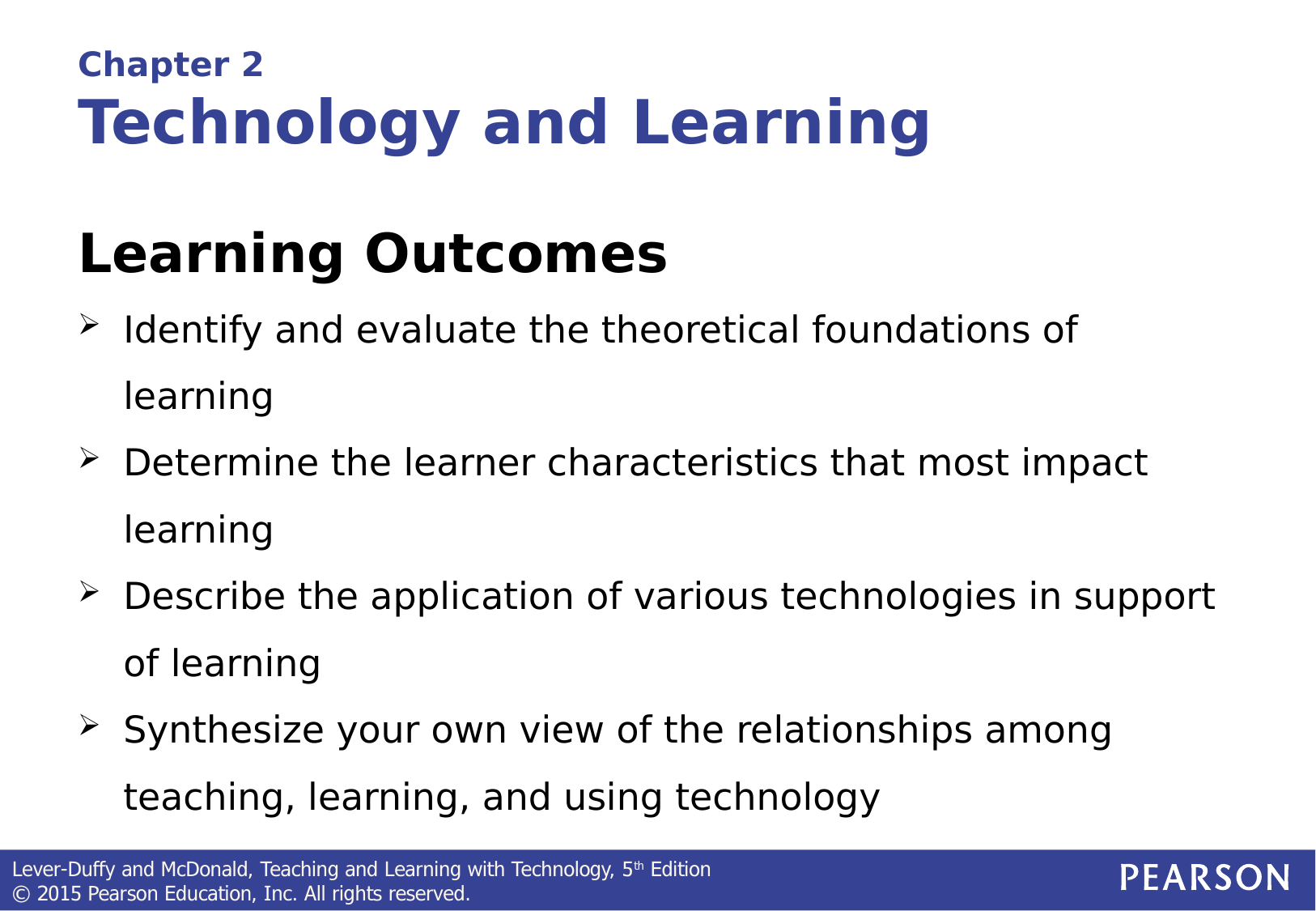

# Chapter 2 Technology and Learning
Learning Outcomes
Identify and evaluate the theoretical foundations of learning
Determine the learner characteristics that most impact learning
Describe the application of various technologies in support of learning
Synthesize your own view of the relationships among teaching, learning, and using technology